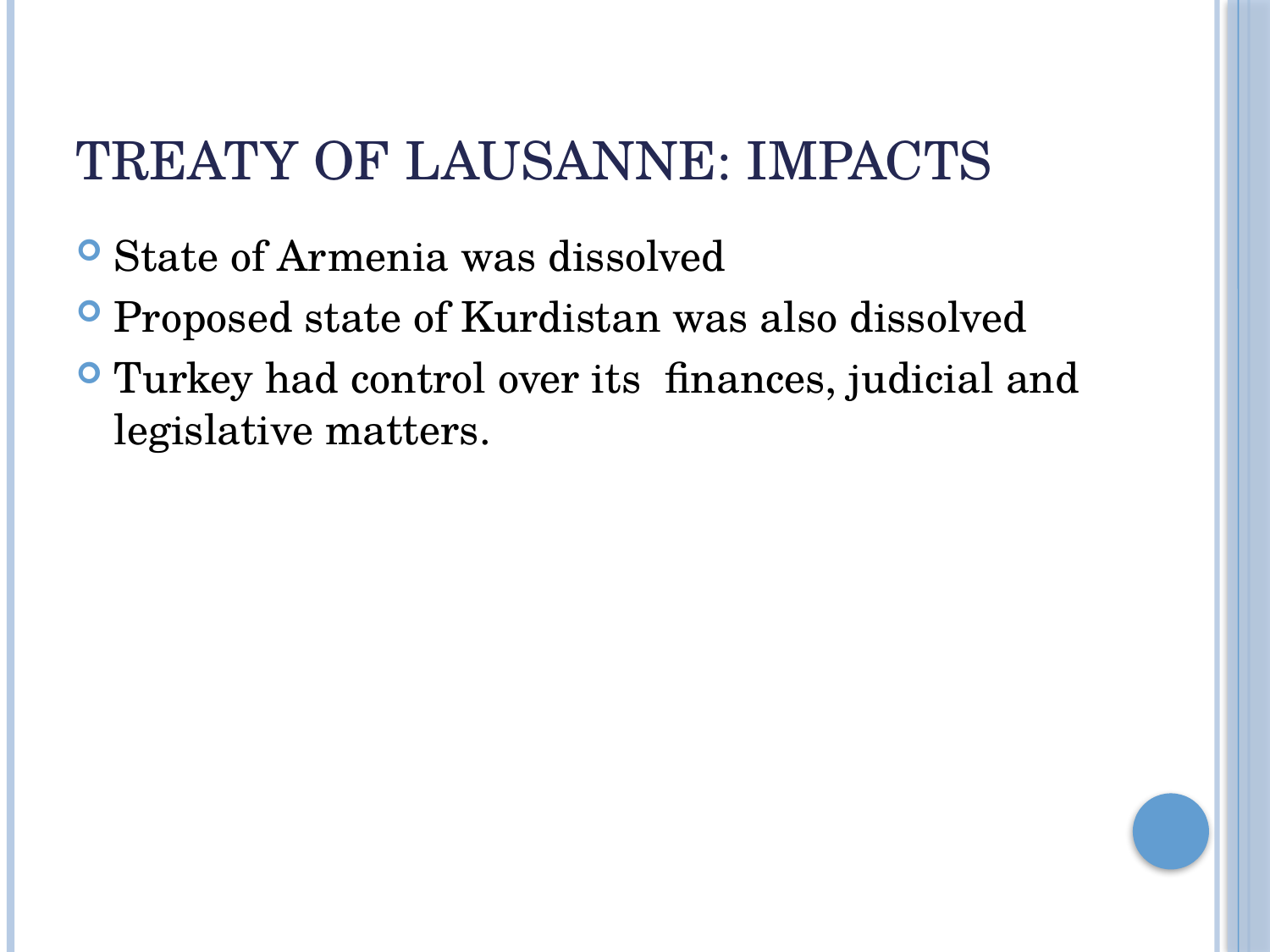

# Treaty of Lausanne: Impacts
State of Armenia was dissolved
Proposed state of Kurdistan was also dissolved
Turkey had control over its  finances, judicial and legislative matters.